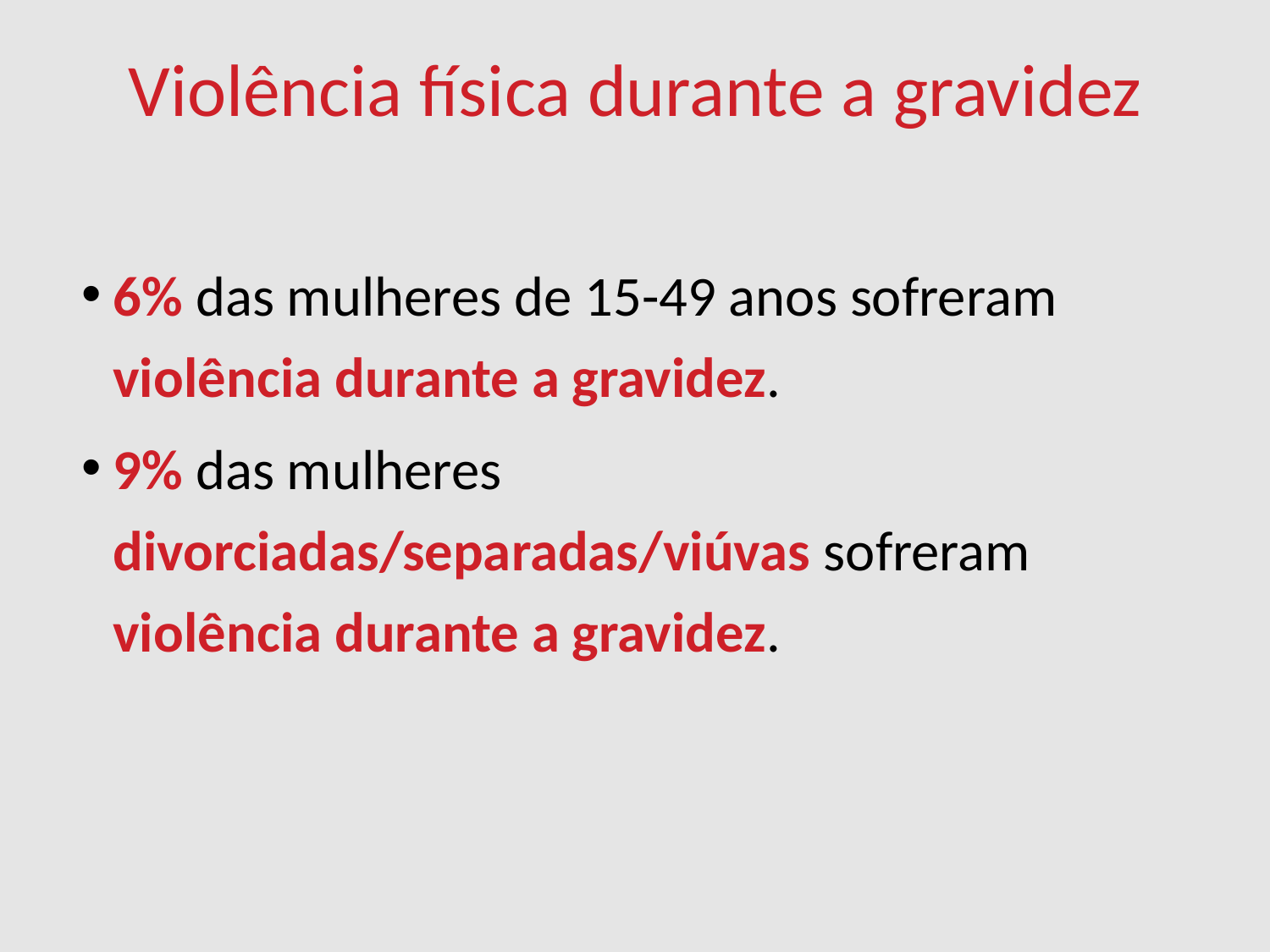

Violência física durante a gravidez
6% das mulheres de 15-49 anos sofreram violência durante a gravidez.
9% das mulheres divorciadas/separadas/viúvas sofreram violência durante a gravidez.